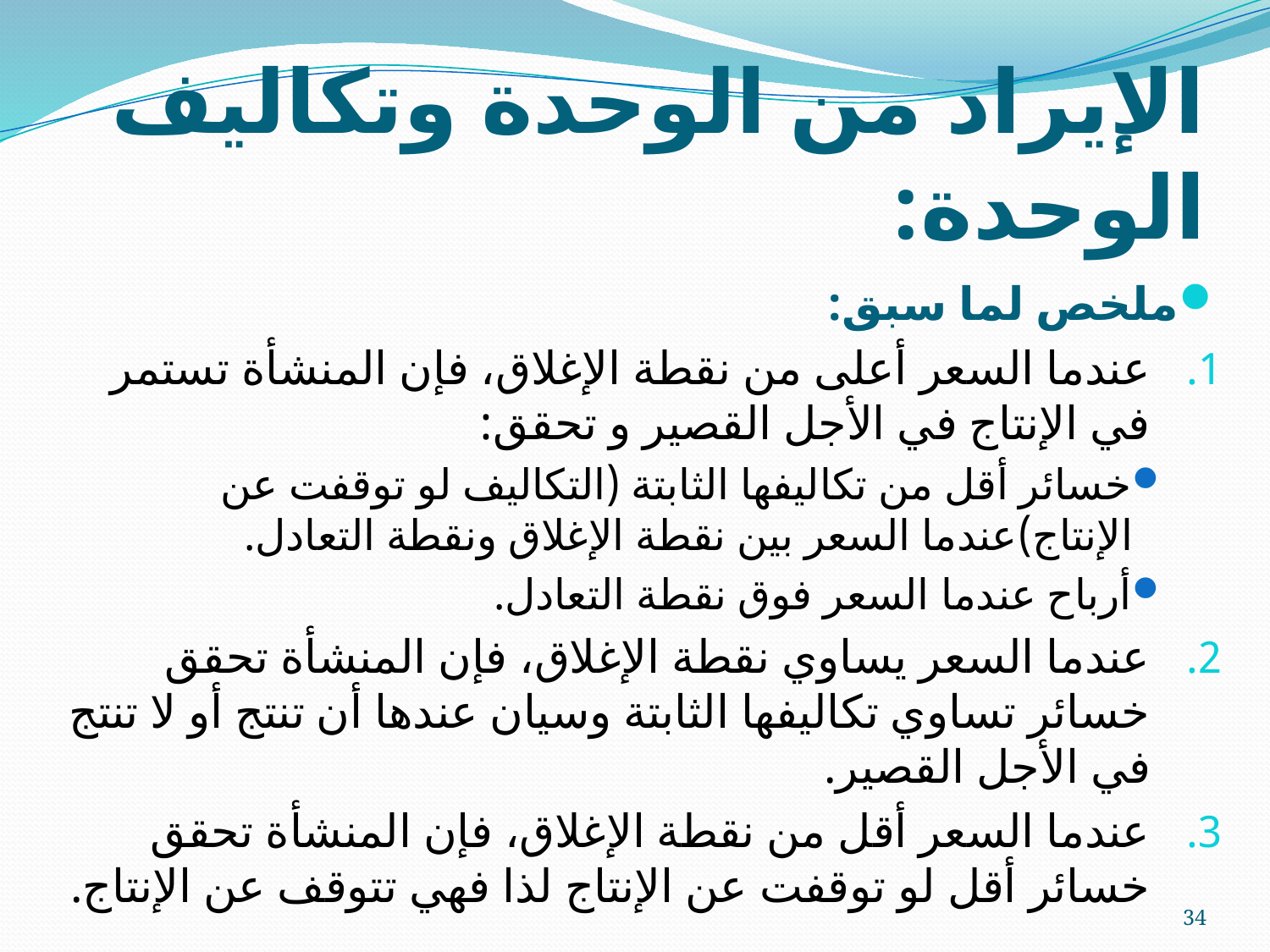

# الإيراد من الوحدة وتكاليف الوحدة:
ملخص لما سبق:
عندما السعر أعلى من نقطة الإغلاق، فإن المنشأة تستمر في الإنتاج في الأجل القصير و تحقق:
خسائر أقل من تكاليفها الثابتة (التكاليف لو توقفت عن الإنتاج)عندما السعر بين نقطة الإغلاق ونقطة التعادل.
أرباح عندما السعر فوق نقطة التعادل.
عندما السعر يساوي نقطة الإغلاق، فإن المنشأة تحقق خسائر تساوي تكاليفها الثابتة وسيان عندها أن تنتج أو لا تنتج في الأجل القصير.
عندما السعر أقل من نقطة الإغلاق، فإن المنشأة تحقق خسائر أقل لو توقفت عن الإنتاج لذا فهي تتوقف عن الإنتاج.
34